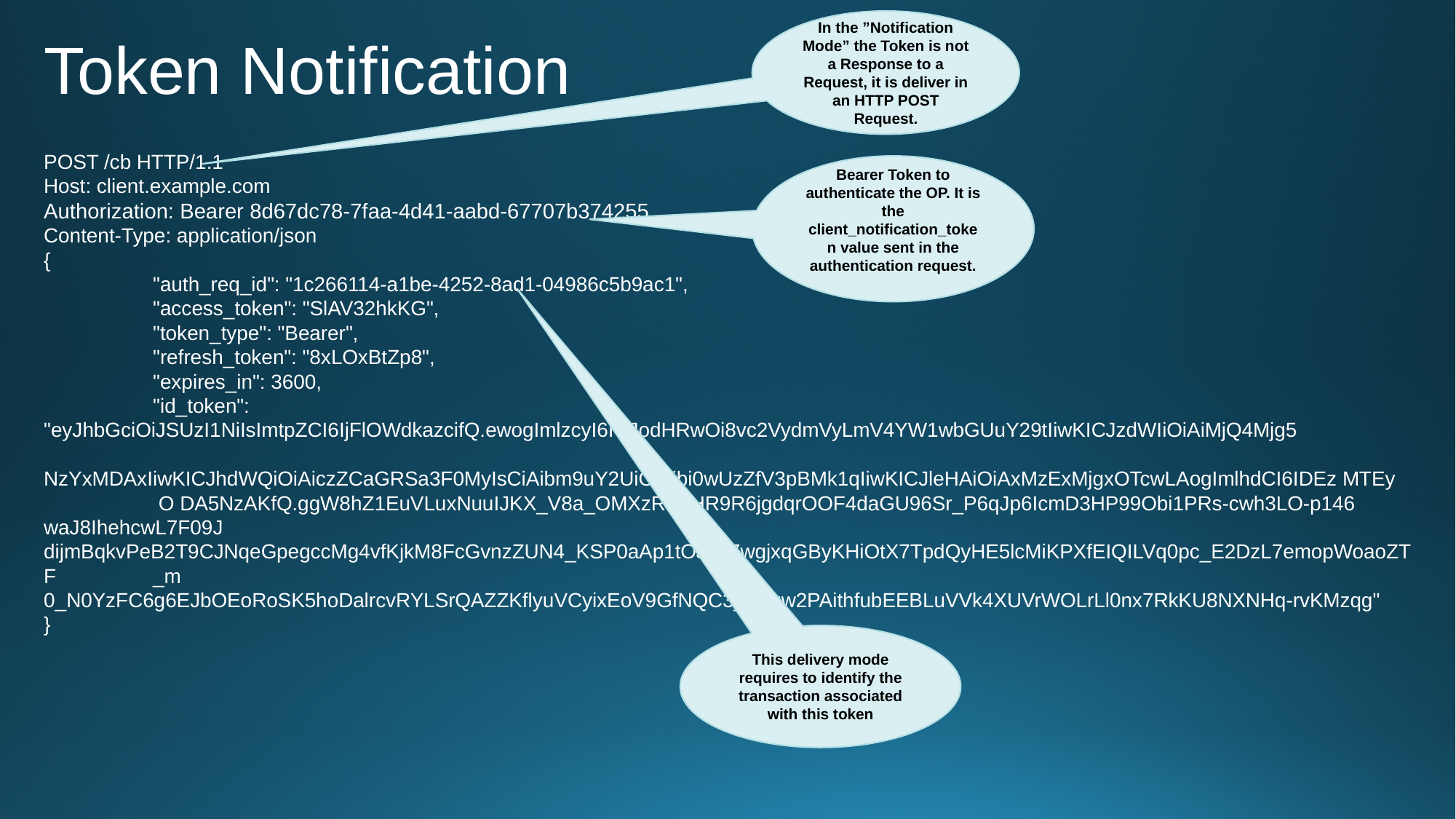

In the ”Notification Mode” the Token is not a Response to a Request, it is deliver in an HTTP POST Request.
# Token Notification
POST /cb HTTP/1.1
Host: client.example.com
Authorization: Bearer 8d67dc78-7faa-4d41-aabd-67707b374255
Content-Type: application/json
{
	"auth_req_id": "1c266114-a1be-4252-8ad1-04986c5b9ac1",
	"access_token": "SlAV32hkKG",
	"token_type": "Bearer",
	"refresh_token": "8xLOxBtZp8",
	"expires_in": 3600,
	"id_token": "eyJhbGciOiJSUzI1NiIsImtpZCI6IjFlOWdkazcifQ.ewogImlzcyI6ICJodHRwOi8vc2VydmVyLmV4YW1wbGUuY29tIiwKICJzdWIiOiAiMjQ4Mjg5
	 NzYxMDAxIiwKICJhdWQiOiAiczZCaGRSa3F0MyIsCiAibm9uY2UiOiAibi0wUzZfV3pBMk1qIiwKICJleHAiOiAxMzExMjgxOTcwLAogImlhdCI6IDEz MTEy 	 O DA5NzAKfQ.ggW8hZ1EuVLuxNuuIJKX_V8a_OMXzR0EHR9R6jgdqrOOF4daGU96Sr_P6qJp6IcmD3HP99Obi1PRs-cwh3LO-p146 waJ8IhehcwL7F09J 	dijmBqkvPeB2T9CJNqeGpegccMg4vfKjkM8FcGvnzZUN4_KSP0aAp1tOJ1zZwgjxqGByKHiOtX7TpdQyHE5lcMiKPXfEIQILVq0pc_E2DzL7emopWoaoZTF	_m 0_N0YzFC6g6EJbOEoRoSK5hoDalrcvRYLSrQAZZKflyuVCyixEoV9GfNQC3_osjzw2PAithfubEEBLuVVk4XUVrWOLrLl0nx7RkKU8NXNHq-rvKMzqg"
}

Bearer Token to authenticate the OP. It is the client_notification_token value sent in the authentication request.

This delivery mode requires to identify the transaction associated with this token